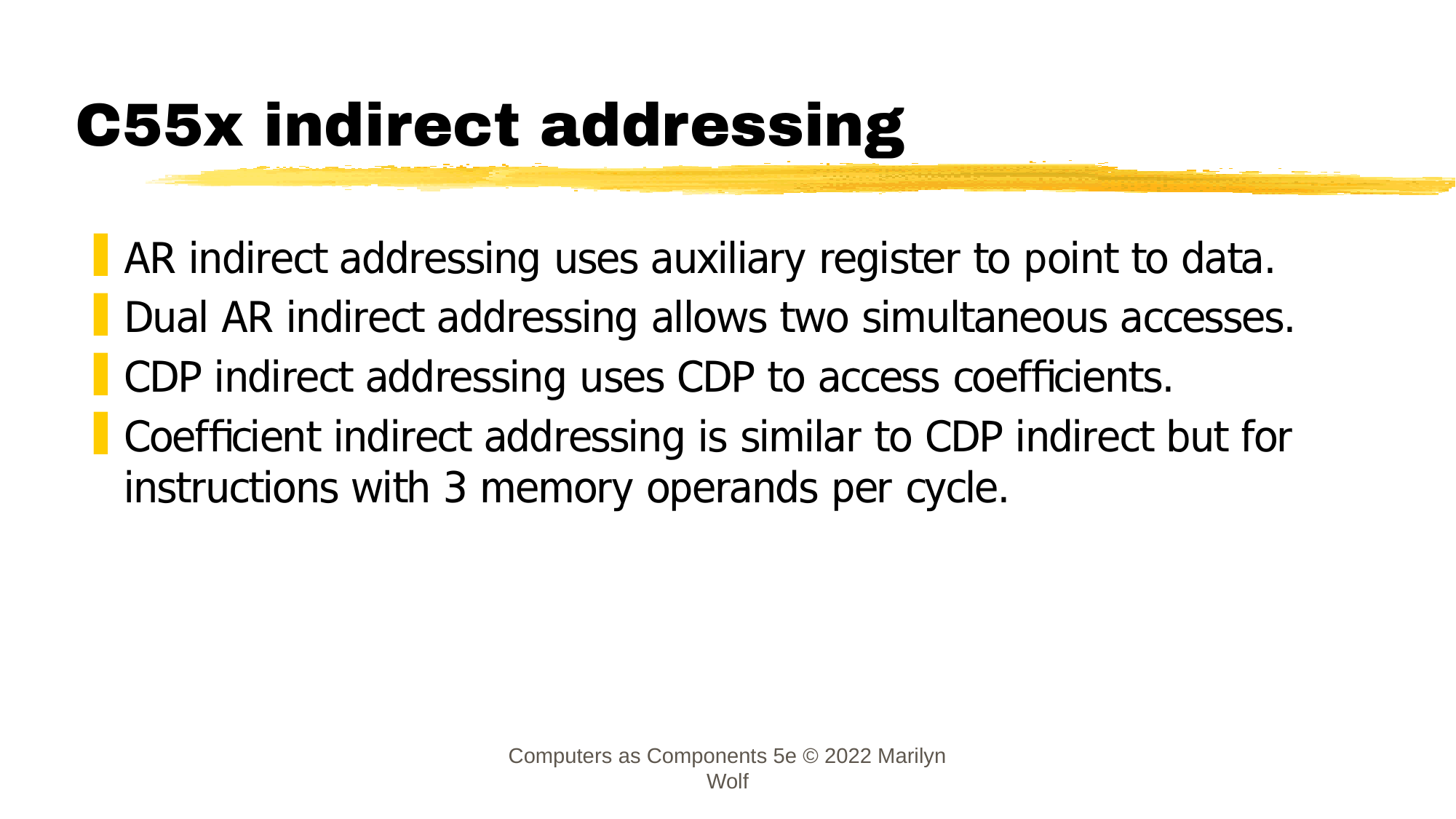

# C55x indirect addressing
AR indirect addressing uses auxiliary register to point to data.
Dual AR indirect addressing allows two simultaneous accesses.
CDP indirect addressing uses CDP to access coefficients.
Coefficient indirect addressing is similar to CDP indirect but for instructions with 3 memory operands per cycle.
Computers as Components 5e © 2022 Marilyn Wolf